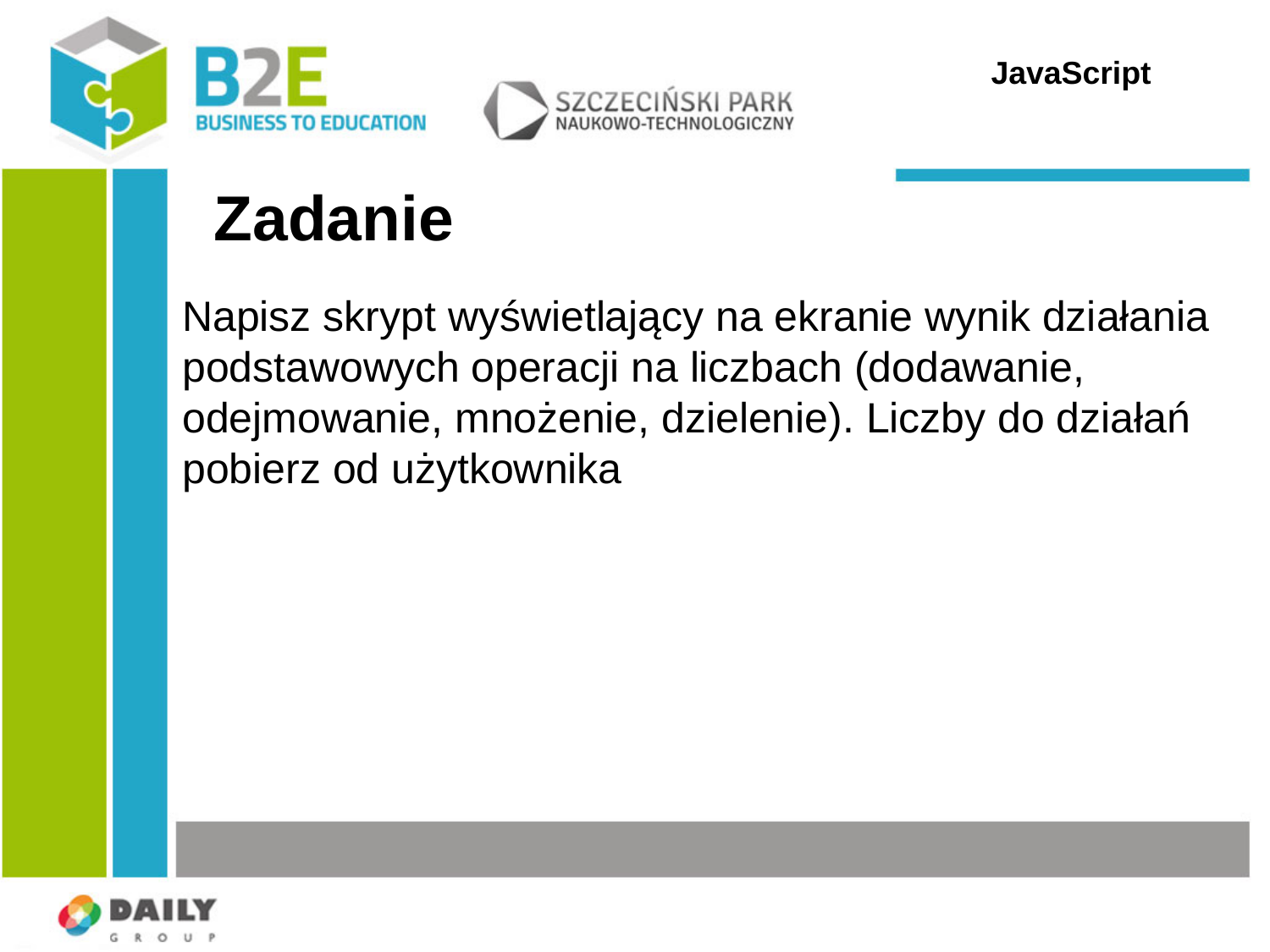

JavaScript
Zadanie
Napisz skrypt wyświetlający na ekranie wynik działania podstawowych operacji na liczbach (dodawanie, odejmowanie, mnożenie, dzielenie). Liczby do działań pobierz od użytkownika